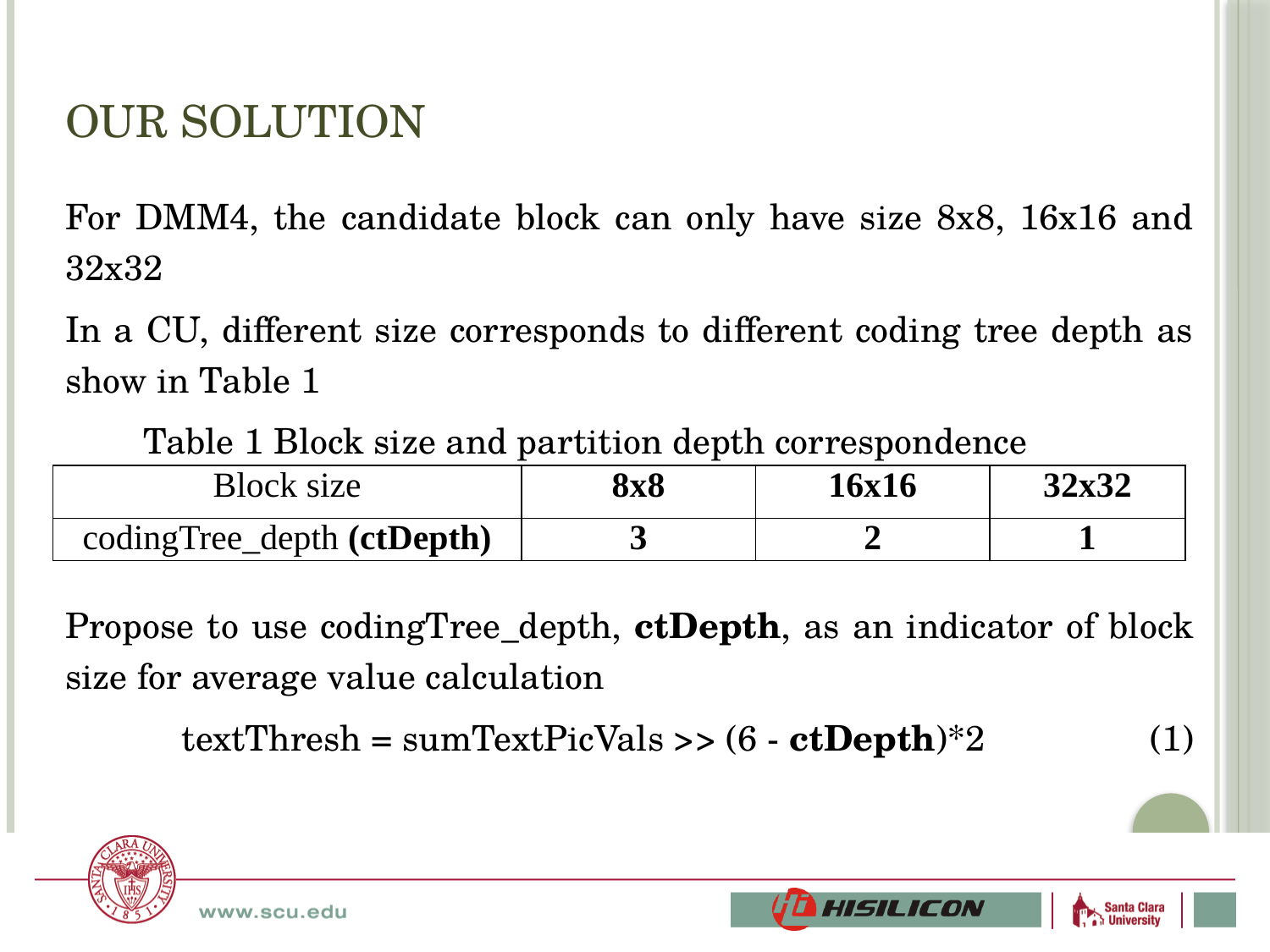

# Our Solution
For DMM4, the candidate block can only have size 8x8, 16x16 and 32x32
In a CU, different size corresponds to different coding tree depth as show in Table 1
        Table 1 Block size and partition depth correspondence

Propose to use codingTree_depth, ctDepth, as an indicator of block size for average value calculation
 textThresh = sumTextPicVals >> (6 - ctDepth)*2                 (1)

| Block size | 8x8 | 16x16 | 32x32 |
| --- | --- | --- | --- |
| codingTree\_depth (ctDepth) | 3 | 2 | 1 |